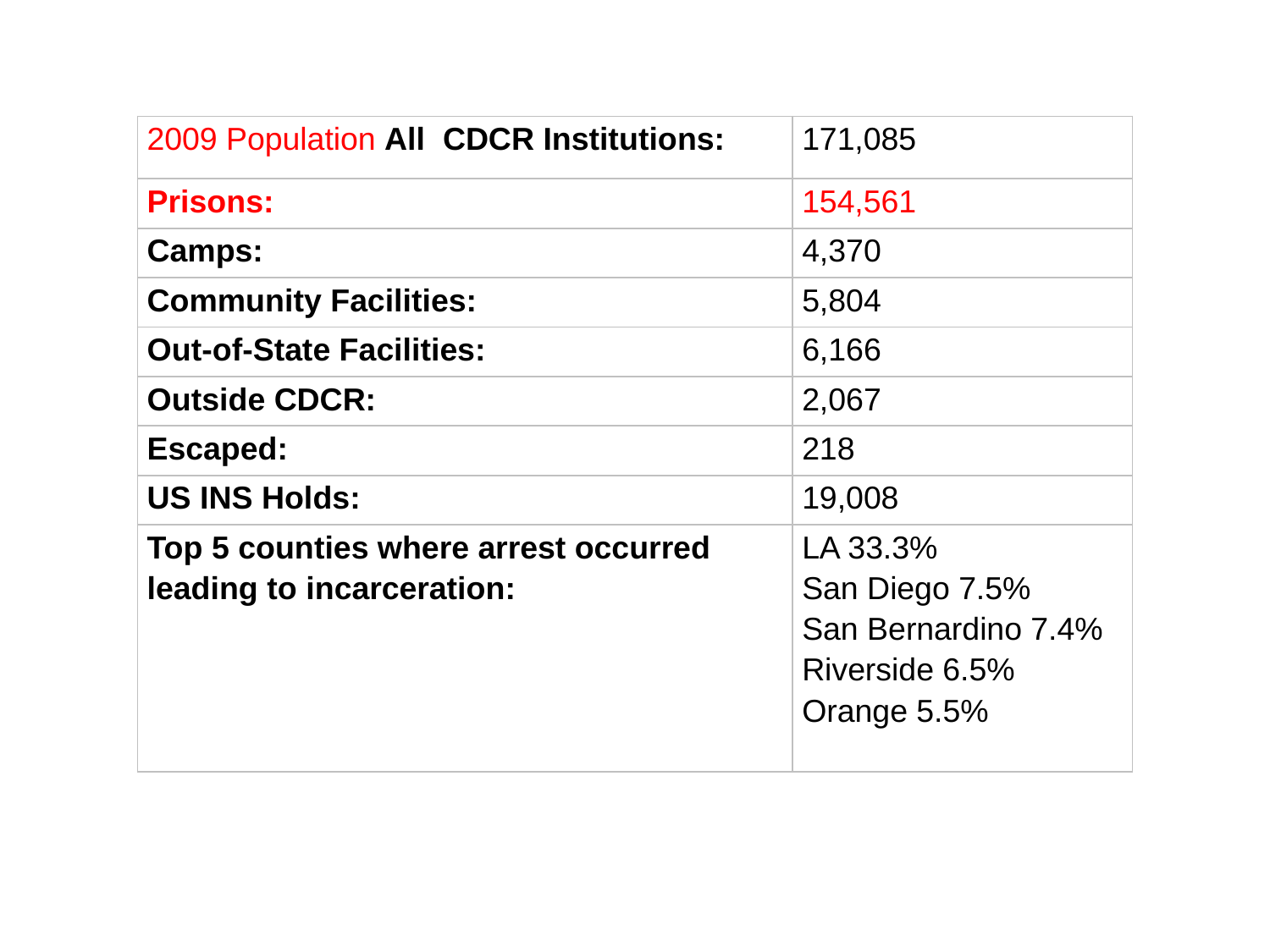

| 2009 Population All CDCR Institutions: | 171,085 |
| --- | --- |
| Prisons: | 154,561 |
| Camps: | 4,370 |
| Community Facilities: | 5,804 |
| Out-of-State Facilities: | 6,166 |
| Outside CDCR: | 2,067 |
| Escaped: | 218 |
| US INS Holds: | 19,008 |
| Top 5 counties where arrest occurred leading to incarceration: | LA 33.3% San Diego 7.5% San Bernardino 7.4% Riverside 6.5% Orange 5.5% |